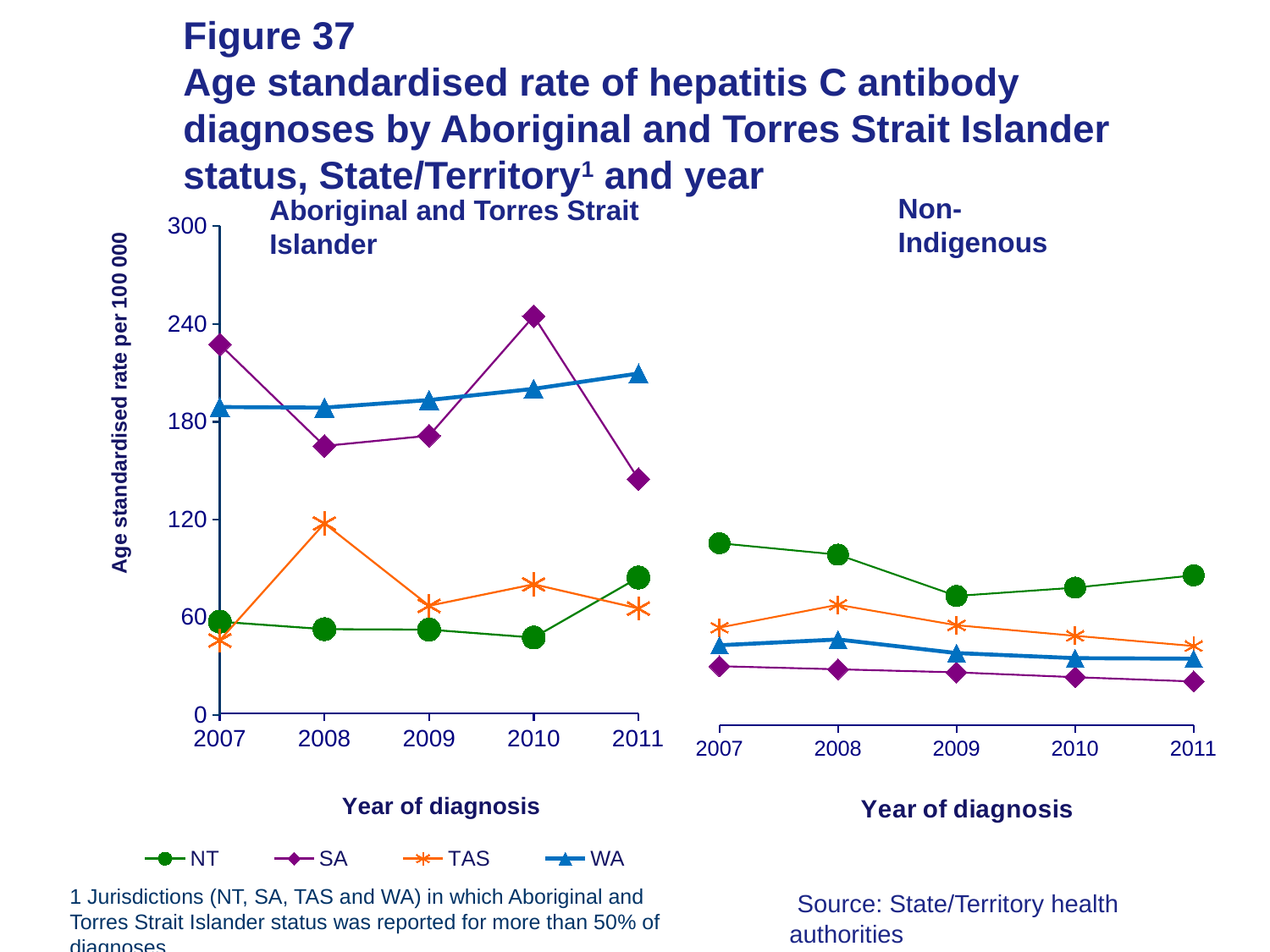

# Figure 37 Age standardised rate of hepatitis C antibody diagnoses by Aboriginal and Torres Strait Islander status, State/Territory1 and year
Non-Indigenous
Aboriginal and Torres Strait Islander

### Chart

| Category | NT | SA | TAS | WA |
|---|---|---|---|---|
| 2007 | 57.35192399999999 | 227.491903 | 45.928871 | 189.092793 |
| 2008 | 52.757853999999995 | 165.19977699999998 | 117.71066600000022 | 188.70282 |
| 2009 | 52.48211800000009 | 171.52348 | 67.136954 | 193.37476209999963 |
| 2010 | 47.61757600000001 | 244.82523300000037 | 80.279106 | 200.24911699999998 |
| 2011 | 84.42874499999998 | 144.90847300000001 | 65.482579 | 209.65577 |

### Chart

| Category | NT | SA | TAS | WA |
|---|---|---|---|---|
| 2007 | 114.82246149999995 | 37.27307860000001 | 61.623516000000116 | 50.4832852 |
| 2008 | 107.58826350000002 | 35.340703000000005 | 75.99966470000031 | 54.12602230000013 |
| 2009 | 81.57775199999992 | 33.406551400000005 | 63.10897640000001 | 45.5714023 |
| 2010 | 86.79416240000027 | 30.3548611000001 | 56.4462343 | 42.3443937 |
| 2011 | 94.56389149999998 | 27.64774689999994 | 50.016600999999994 | 41.99855920000013 |
1 Jurisdictions (NT, SA, TAS and WA) in which Aboriginal and Torres Strait Islander status was reported for more than 50% of diagnoses.
 Source: State/Territory health authorities